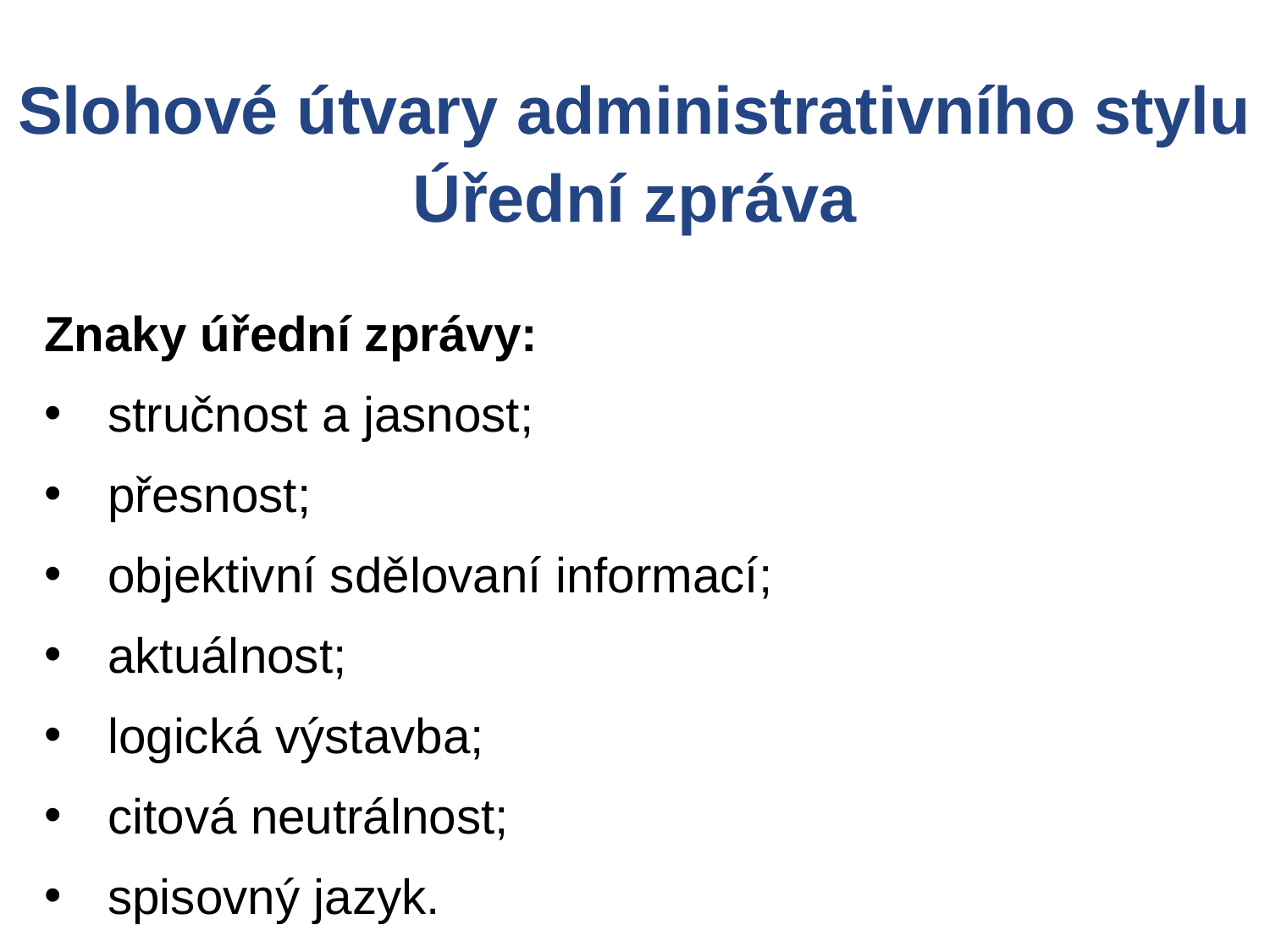

Slohové útvary administrativního stylu
Úřední zpráva
Znaky úřední zprávy:
stručnost a jasnost;
přesnost;
objektivní sdělovaní informací;
aktuálnost;
logická výstavba;
citová neutrálnost;
spisovný jazyk.